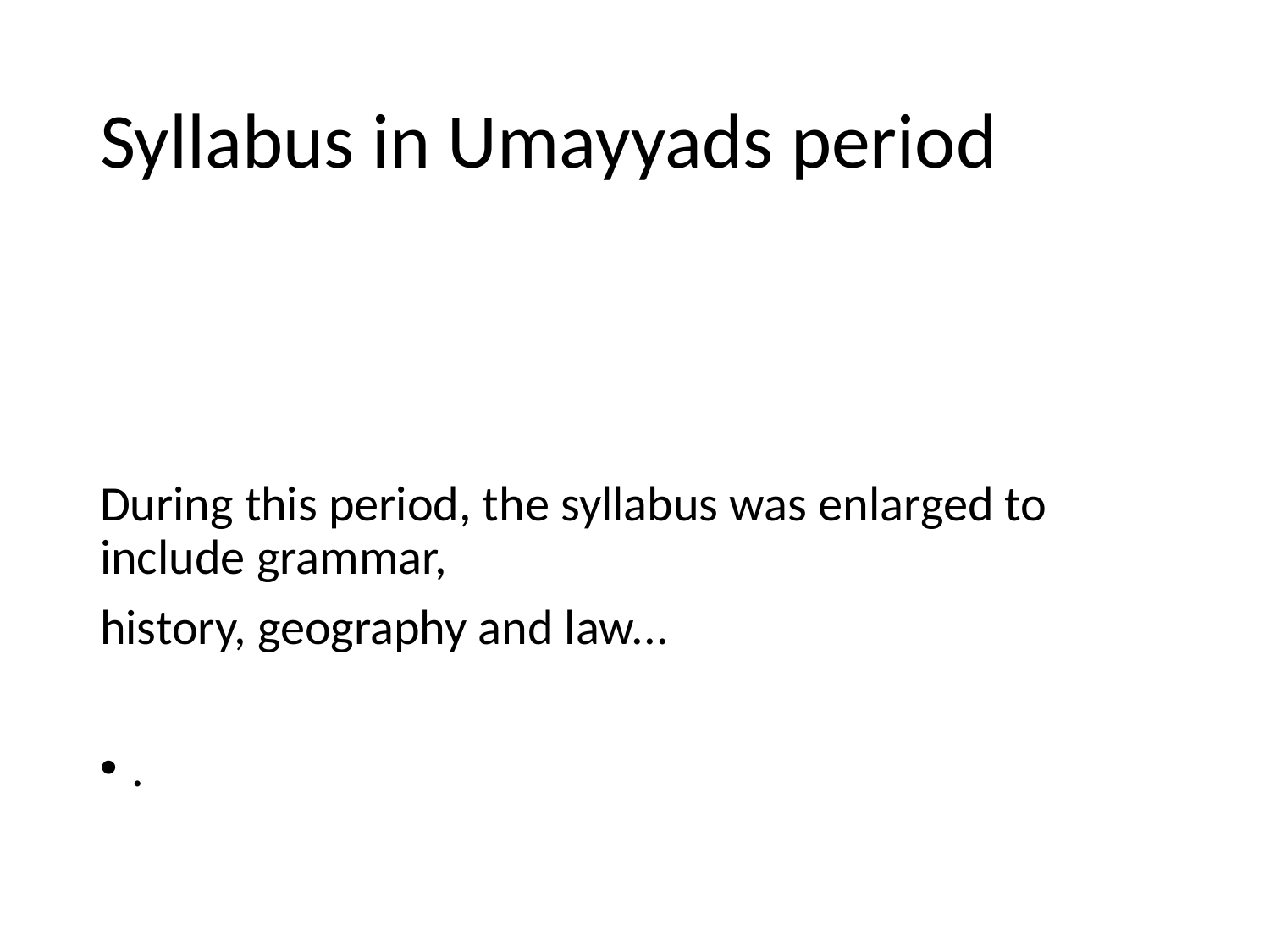

# Syllabus in Umayyads period

During this period, the syllabus was enlarged to include grammar,
history, geography and law...

.